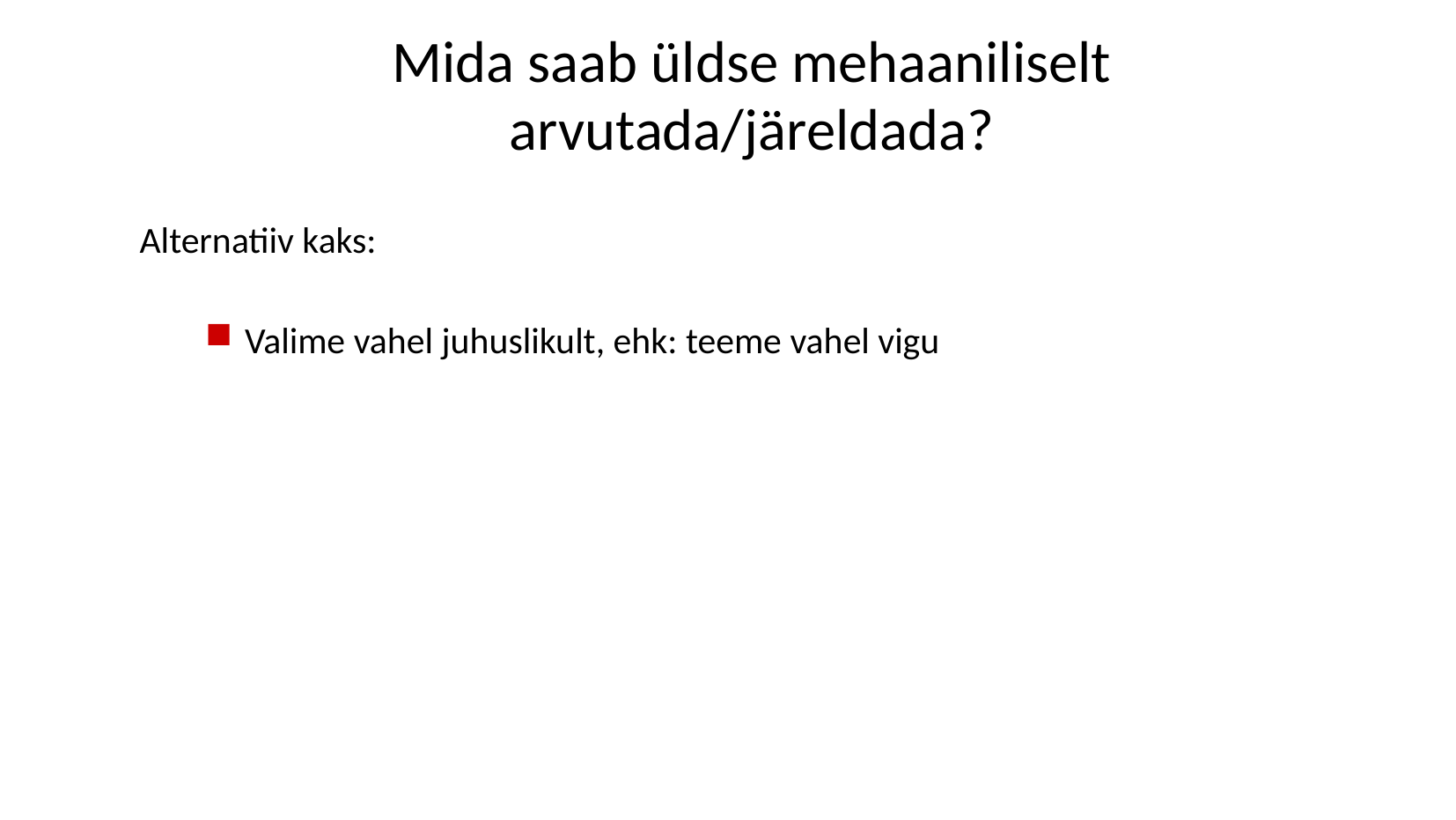

# Mida saab üldse mehaaniliselt arvutada/järeldada?
Alternatiiv kaks:

Valime vahel juhuslikult, ehk: teeme vahel vigu